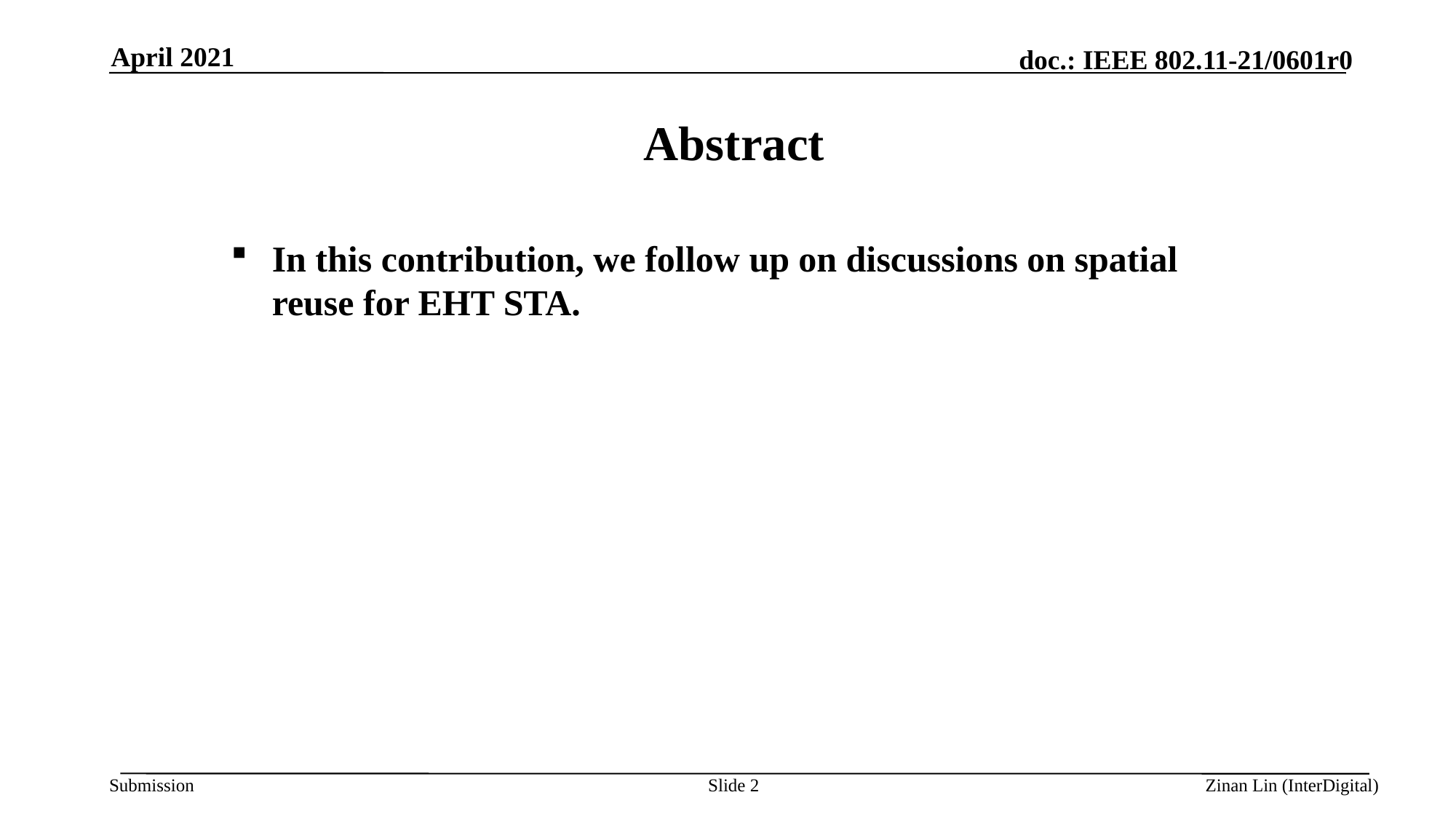

April 2021
Abstract
In this contribution, we follow up on discussions on spatial reuse for EHT STA.
Slide 2
Zinan Lin (InterDigital)